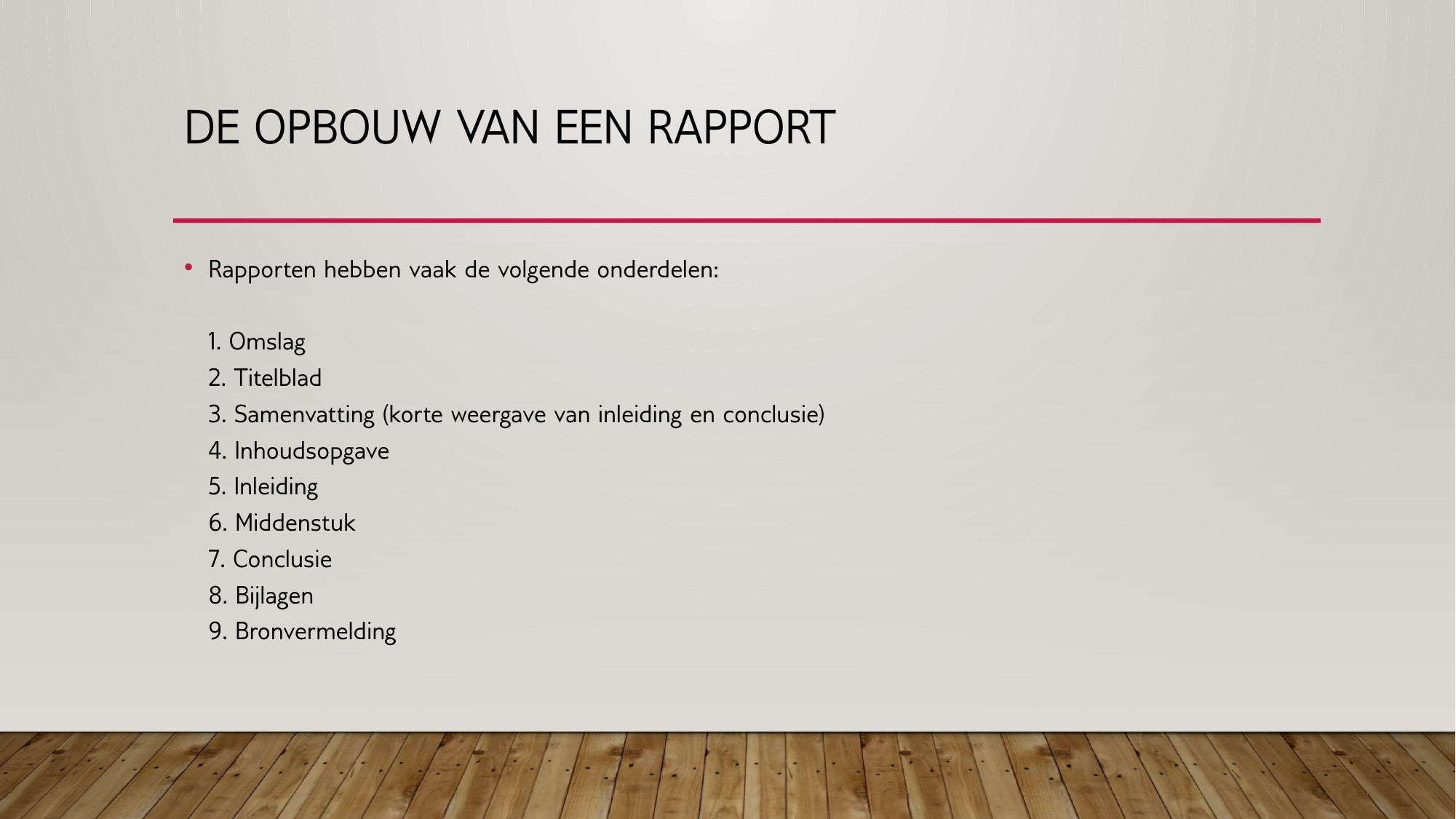

# De opbouw van een rapport
Rapporten hebben vaak de volgende onderdelen:
1. Omslag
2. Titelblad
3. Samenvatting (korte weergave van inleiding en conclusie)
4. Inhoudsopgave
5. Inleiding
6. Middenstuk
7. Conclusie
8. Bijlagen
9. Bronvermelding